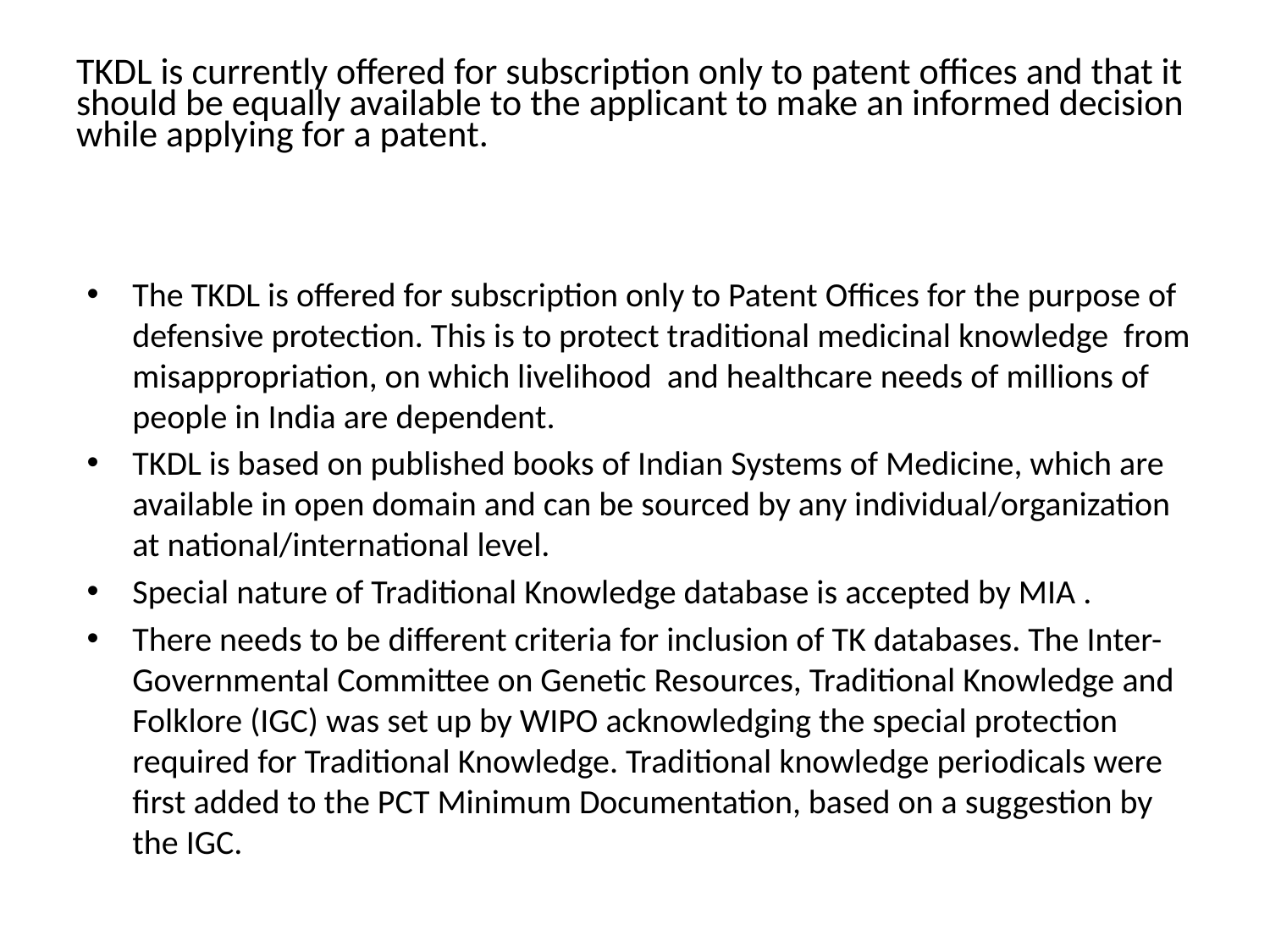

# TKDL is currently offered for subscription only to patent offices and that it should be equally available to the applicant to make an informed decision while applying for a patent.

The TKDL is offered for subscription only to Patent Offices for the purpose of defensive protection. This is to protect traditional medicinal knowledge  from misappropriation, on which livelihood  and healthcare needs of millions of people in India are dependent.
TKDL is based on published books of Indian Systems of Medicine, which are available in open domain and can be sourced by any individual/organization at national/international level.
Special nature of Traditional Knowledge database is accepted by MIA .
There needs to be different criteria for inclusion of TK databases. The Inter-Governmental Committee on Genetic Resources, Traditional Knowledge and Folklore (IGC) was set up by WIPO acknowledging the special protection required for Traditional Knowledge. Traditional knowledge periodicals were first added to the PCT Minimum Documentation, based on a suggestion by the IGC.